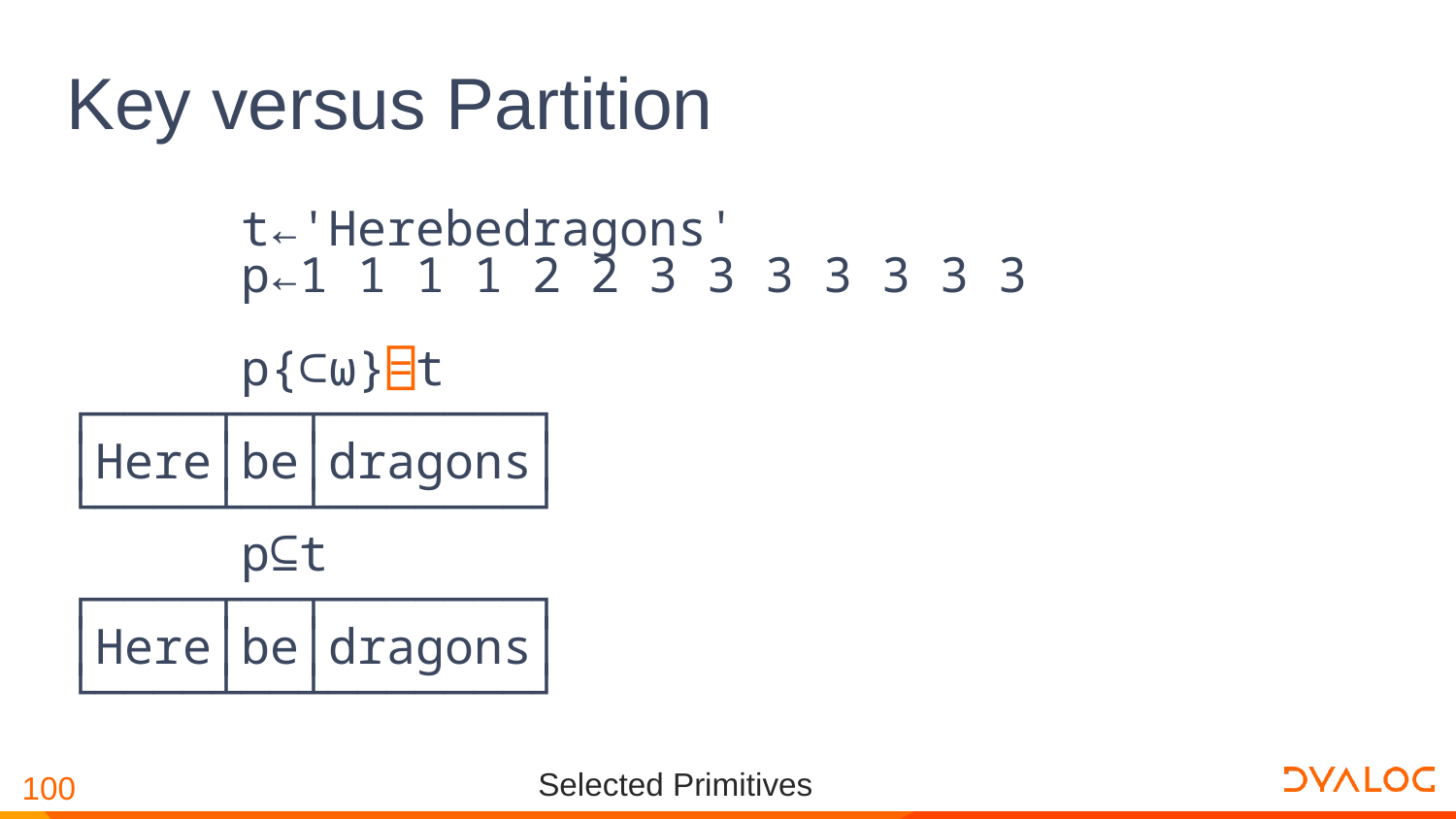

# Key versus Partition
      t←'Herebedragons'
      p←1 1 1 1 2 2 3 3 3 3 3 3 3
      p{⊂⍵}⌸t
┌────┬──┬───────┐
│Here│be│dragons│
└────┴──┴───────┘
      p⊆t
┌────┬──┬───────┐
│Here│be│dragons│
└────┴──┴───────┘